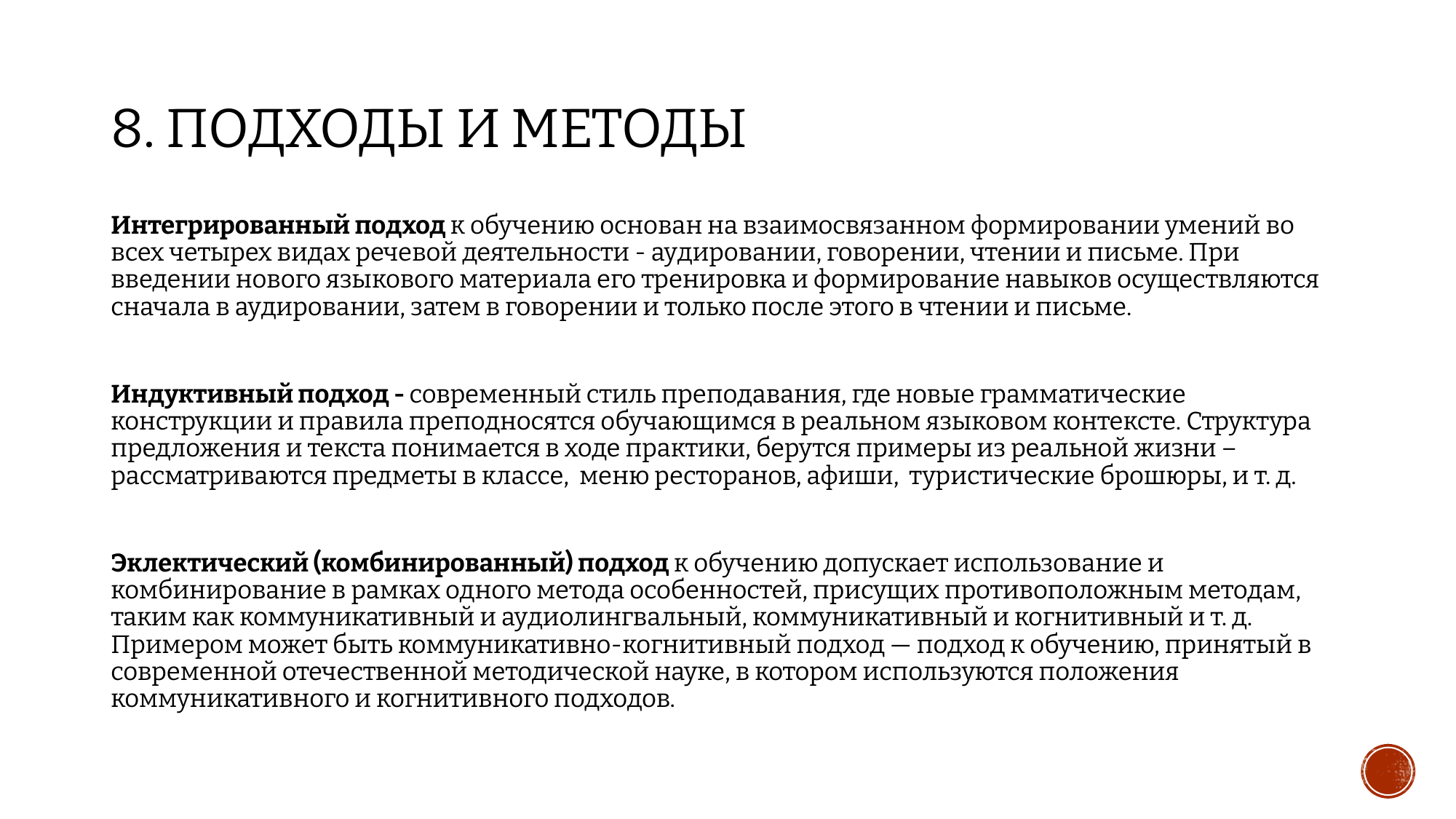

# 8. Подходы и методы
Интегрированный подход к обучению основан на взаимосвязанном формировании умений во всех четырех видах речевой деятельности - аудировании, говорении, чтении и письме. При введении нового языкового материала его тренировка и формирование навыков осуществляются сначала в аудировании, затем в говорении и только после этого в чтении и письме.

Индуктивный подход - современный стиль преподавания, где новые грамматические конструкции и правила преподносятся обучающимся в реальном языковом контексте. Структура предложения и текста понимается в ходе практики, берутся примеры из реальной жизни – рассматриваются предметы в классе,  меню ресторанов, афиши,  туристические брошюры, и т. д.

Эклектический (комбинированный) подход к обучению допускает использование и комбинирование в рамках одного метода особенностей, присущих противоположным методам, таким как коммуникативный и аудиолингвальный, коммуникативный и когнитивный и т. д. Примером может быть коммуникативно-когнитивный подход — подход к обучению, принятый в современной отечественной методической науке, в котором используются положения коммуникативного и когнитивного подходов.